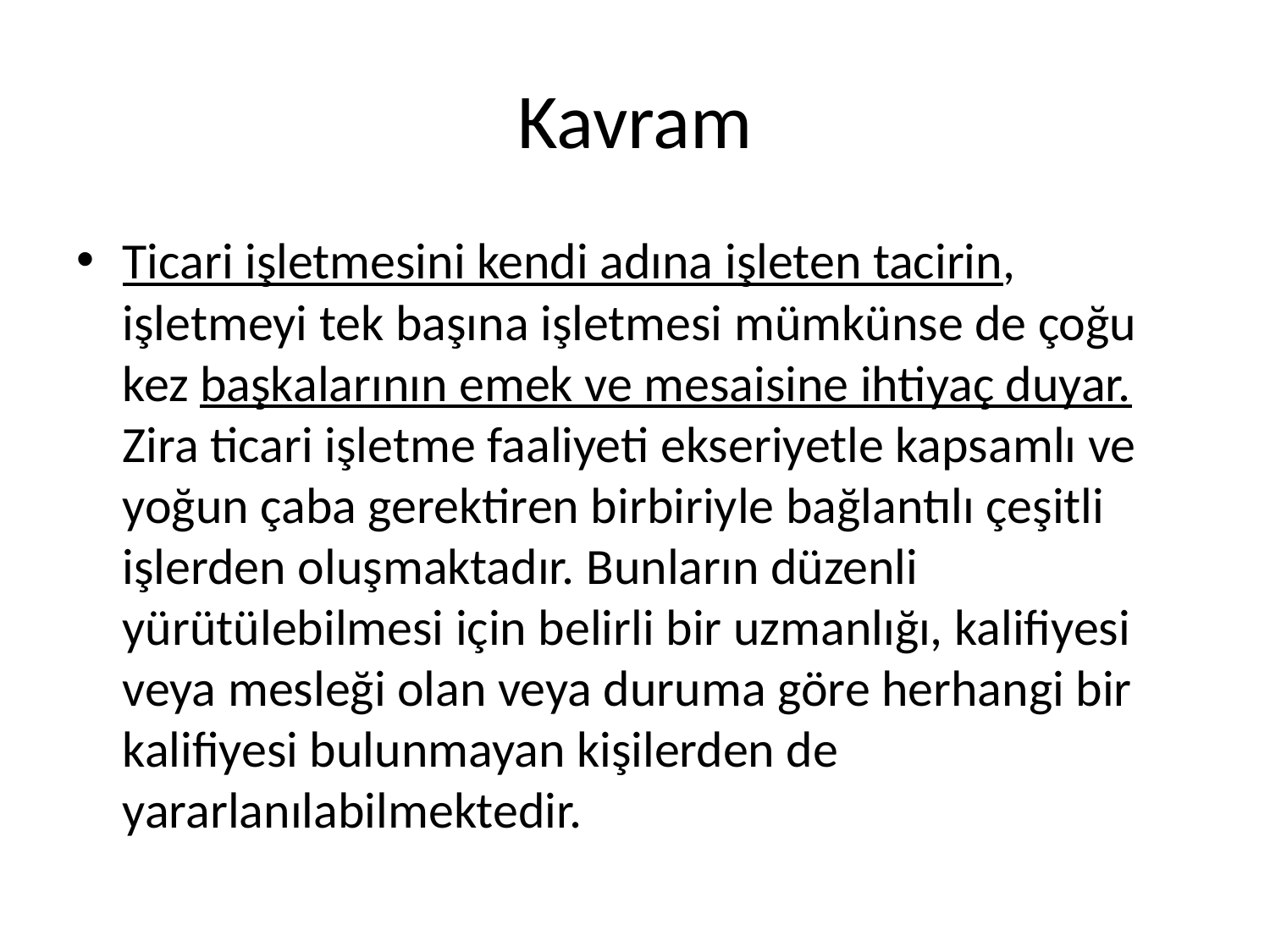

# Kavram
Ticari işletmesini kendi adına işleten tacirin, işletmeyi tek başına işletmesi mümkünse de çoğu kez başkalarının emek ve mesaisine ihtiyaç duyar. Zira ticari işletme faaliyeti ekseriyetle kapsamlı ve yoğun çaba gerektiren birbiriyle bağlantılı çeşitli işlerden oluşmaktadır. Bunların düzenli yürütülebilmesi için belirli bir uzmanlığı, kalifiyesi veya mesleği olan veya duruma göre herhangi bir kalifiyesi bulunmayan kişilerden de yararlanılabilmektedir.